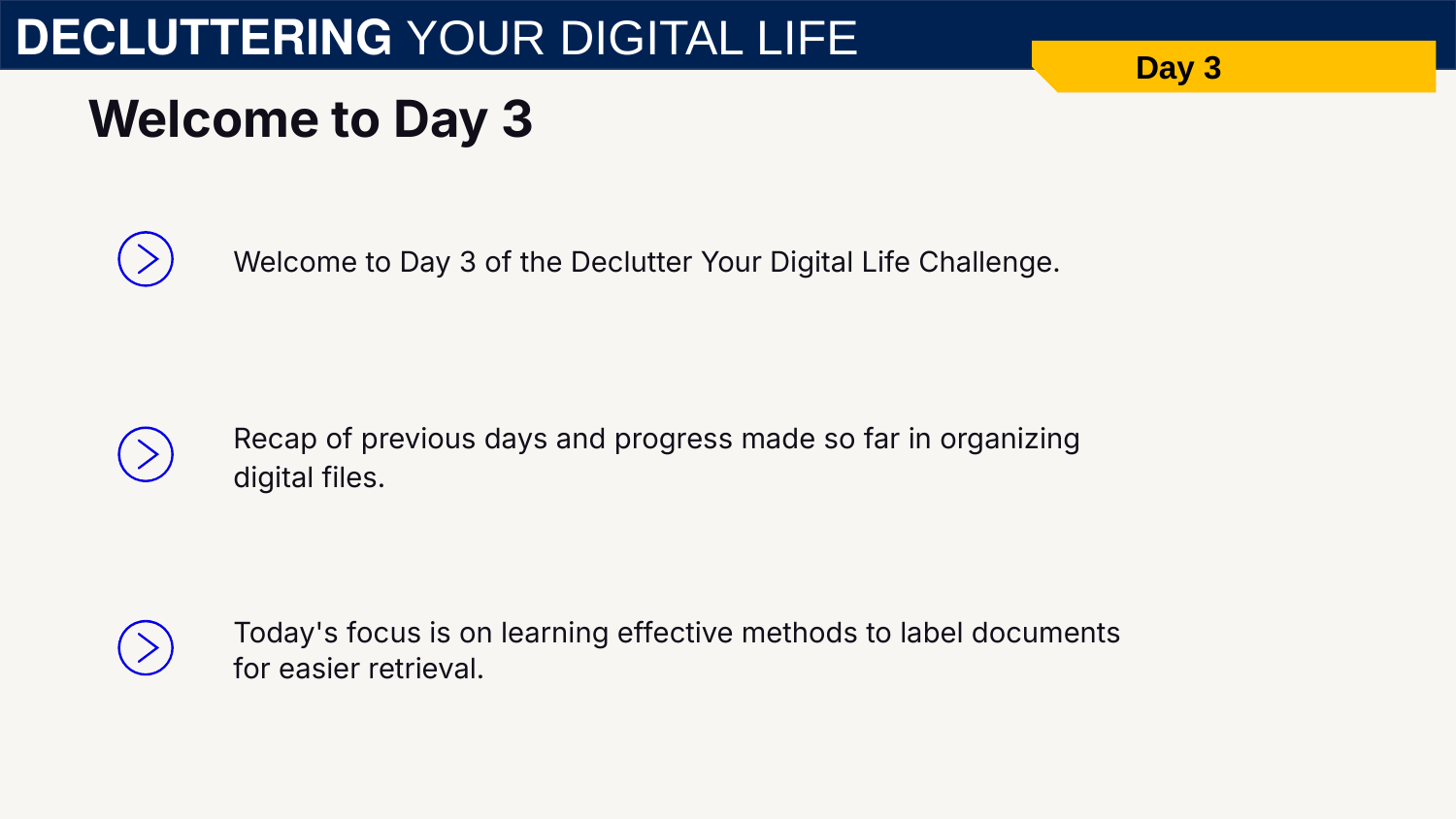

DECLUTTERING YOUR DIGITAL LIFE
Day 3

# Welcome to Day 3
Welcome to Day 3 of the Declutter Your Digital Life Challenge.

Recap of previous days and progress made so far in organizing digital files.

Today's focus is on learning effective methods to label documents for easier retrieval.